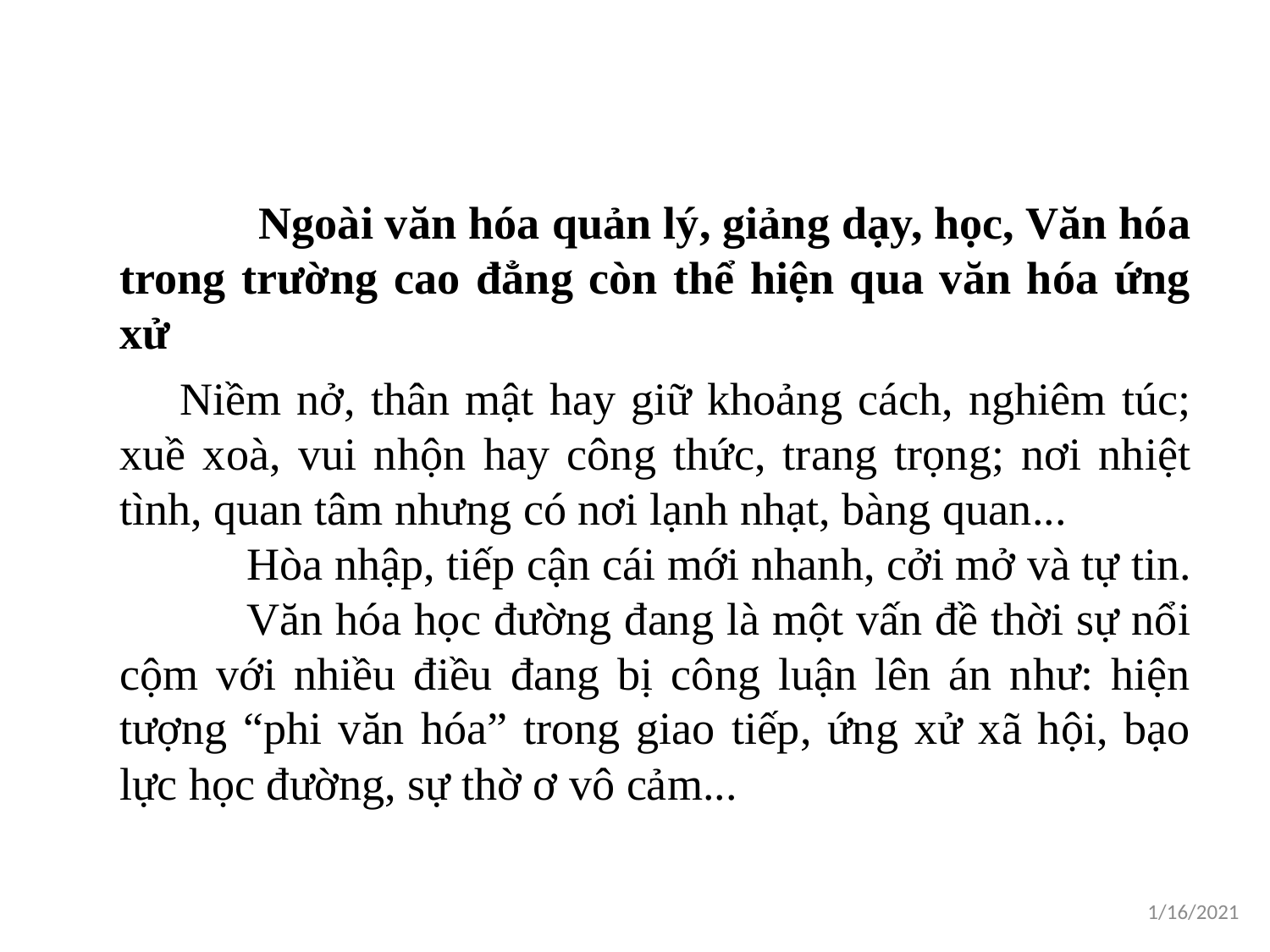

Ngoài văn hóa quản lý, giảng dạy, học, Văn hóa trong trường cao đẳng còn thể hiện qua văn hóa ứng xử
Niềm nở, thân mật hay giữ khoảng cách, nghiêm túc; xuề xoà, vui nhộn hay công thức, trang trọng; nơi nhiệt tình, quan tâm nhưng có nơi lạnh nhạt, bàng quan...
	Hòa nhập, tiếp cận cái mới nhanh, cởi mở và tự tin.
	Văn hóa học đường đang là một vấn đề thời sự nổi cộm với nhiều điều đang bị công luận lên án như: hiện tượng “phi văn hóa” trong giao tiếp, ứng xử xã hội, bạo lực học đường, sự thờ ơ vô cảm...

1/16/2021